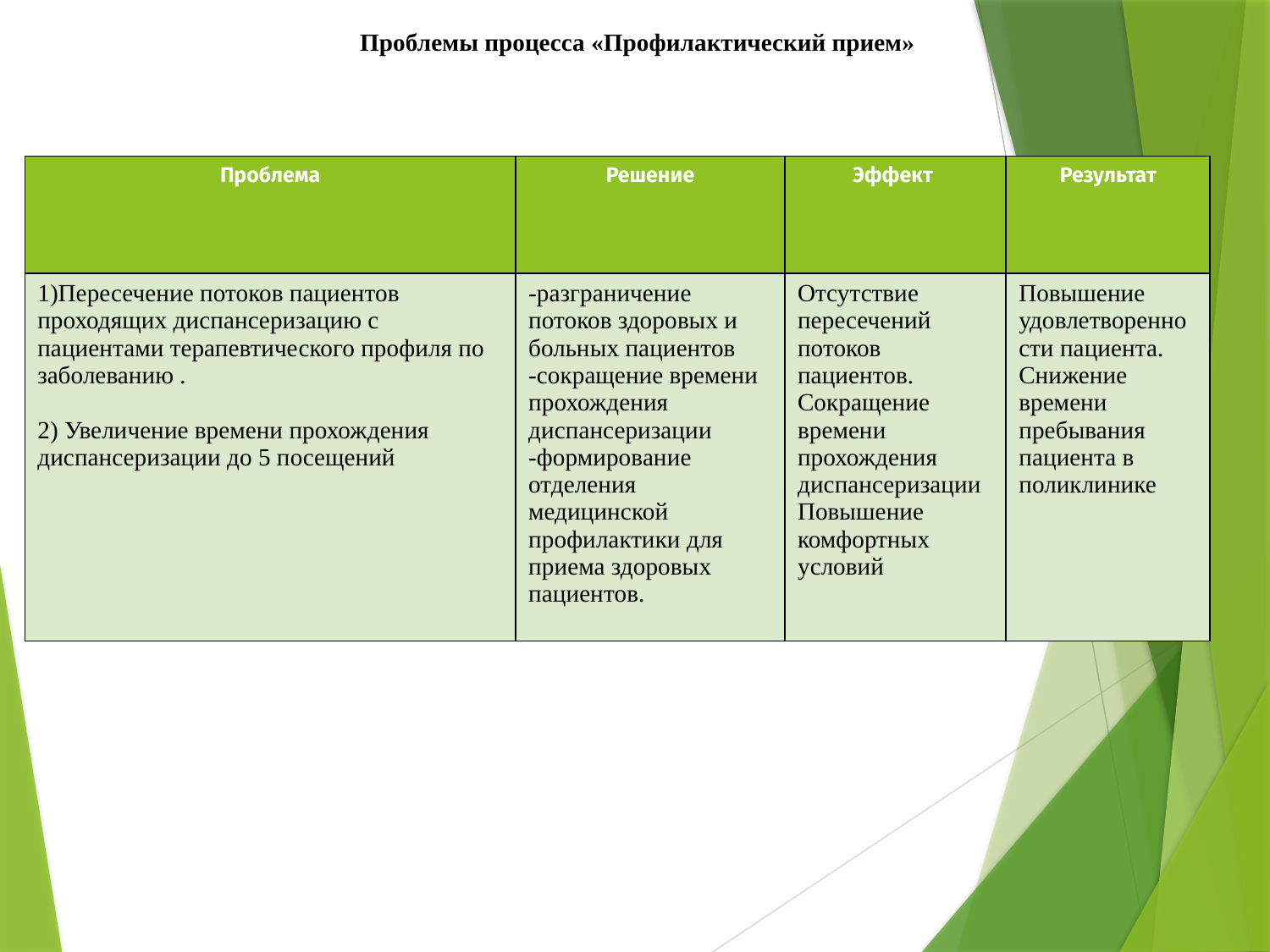

Проблемы процесса «Профилактический прием»

| Проблема | Решение | Эффект | Результат |
| --- | --- | --- | --- |
| 1)Пересечение потоков пациентов проходящих диспансеризацию с пациентами терапевтического профиля по заболеванию . 2) Увеличение времени прохождения диспансеризации до 5 посещений | -разграничение потоков здоровых и больных пациентов -сокращение времени прохождения диспансеризации -формирование отделения медицинской профилактики для приема здоровых пациентов. | Отсутствие пересечений потоков пациентов. Сокращение времени прохождения диспансеризации Повышение комфортных условий | Повышение удовлетворенности пациента. Снижение времени пребывания пациента в поликлинике |